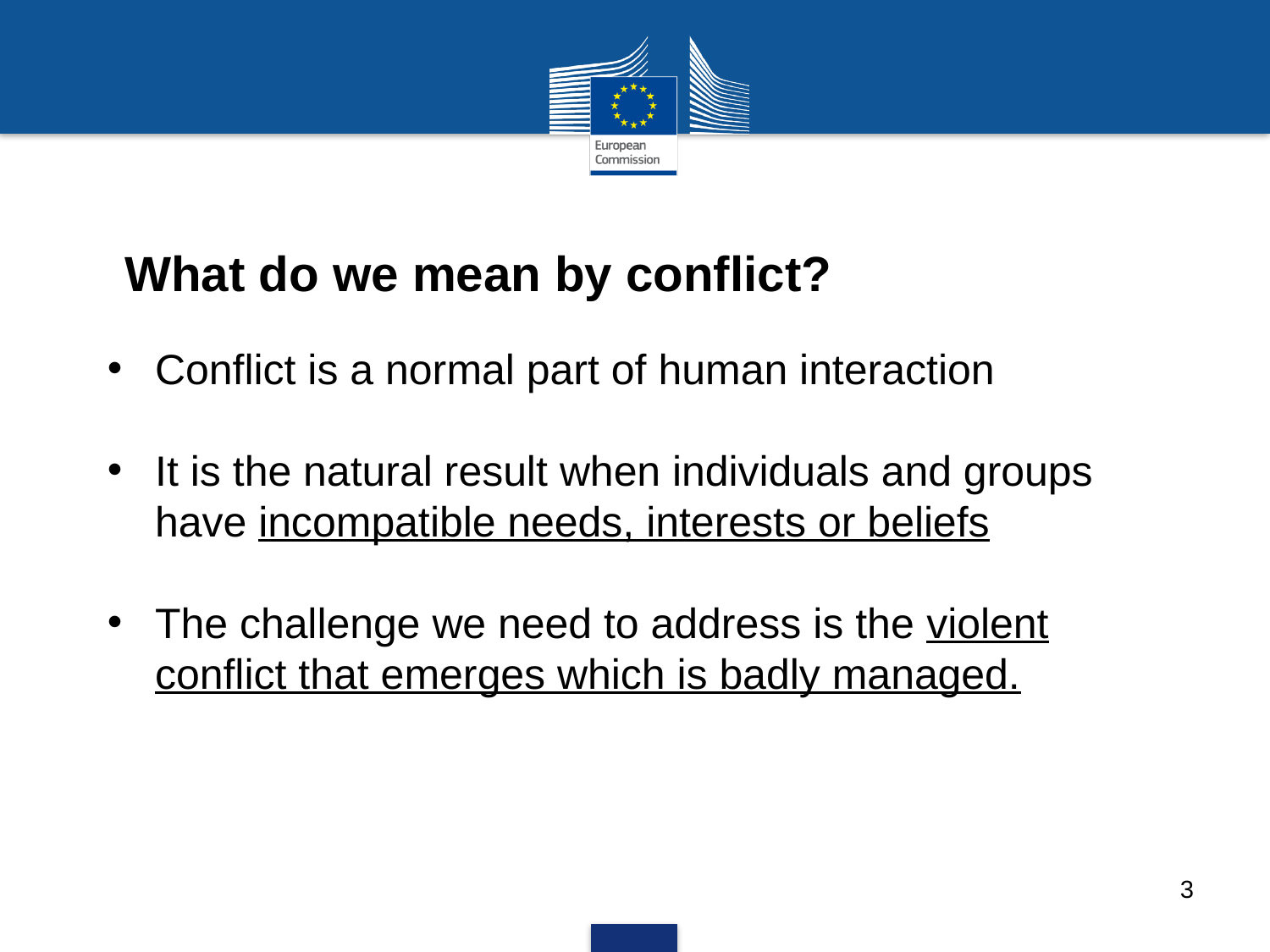

What do we mean by conflict?
Conflict is a normal part of human interaction

It is the natural result when individuals and groups have incompatible needs, interests or beliefs

The challenge we need to address is the violent conflict that emerges which is badly managed.

3